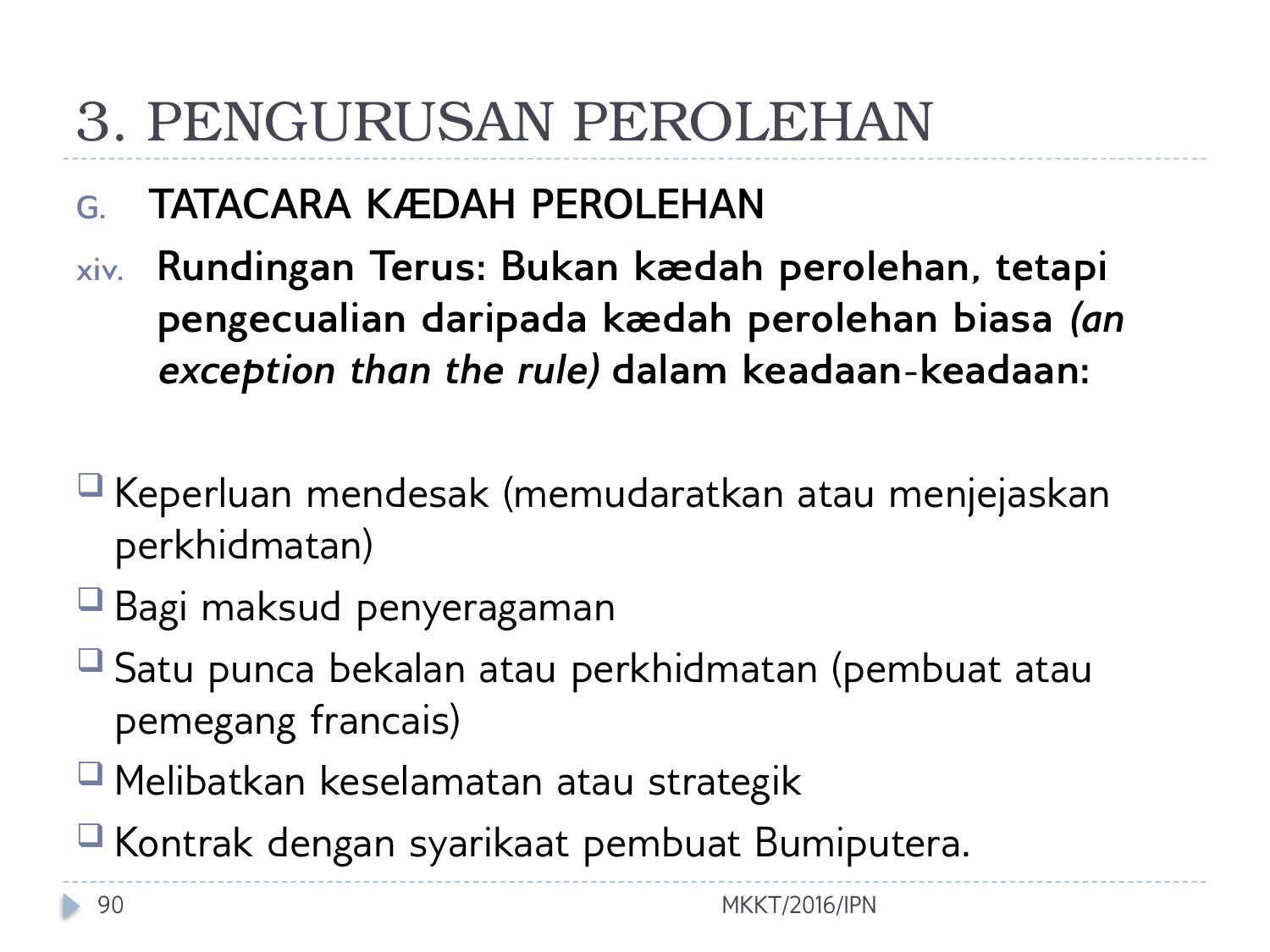

# 3. PENGURUSAN PEROLEHAN
TATACARA KAEDAH PEROLEHAN
Rundingan Terus: Bukan kaedah perolehan, tetapi pengecualian daripada kaedah perolehan biasa (an exception than the rule) dalam keadaan-keadaan:

Keperluan mendesak (memudaratkan atau menjejaskan perkhidmatan)
Bagi maksud penyeragaman
Satu punca bekalan atau perkhidmatan (pembuat atau pemegang francais)
Melibatkan keselamatan atau strategik
Kontrak dengan syarikaat pembuat Bumiputera.
90
MKKT/2016/IPN